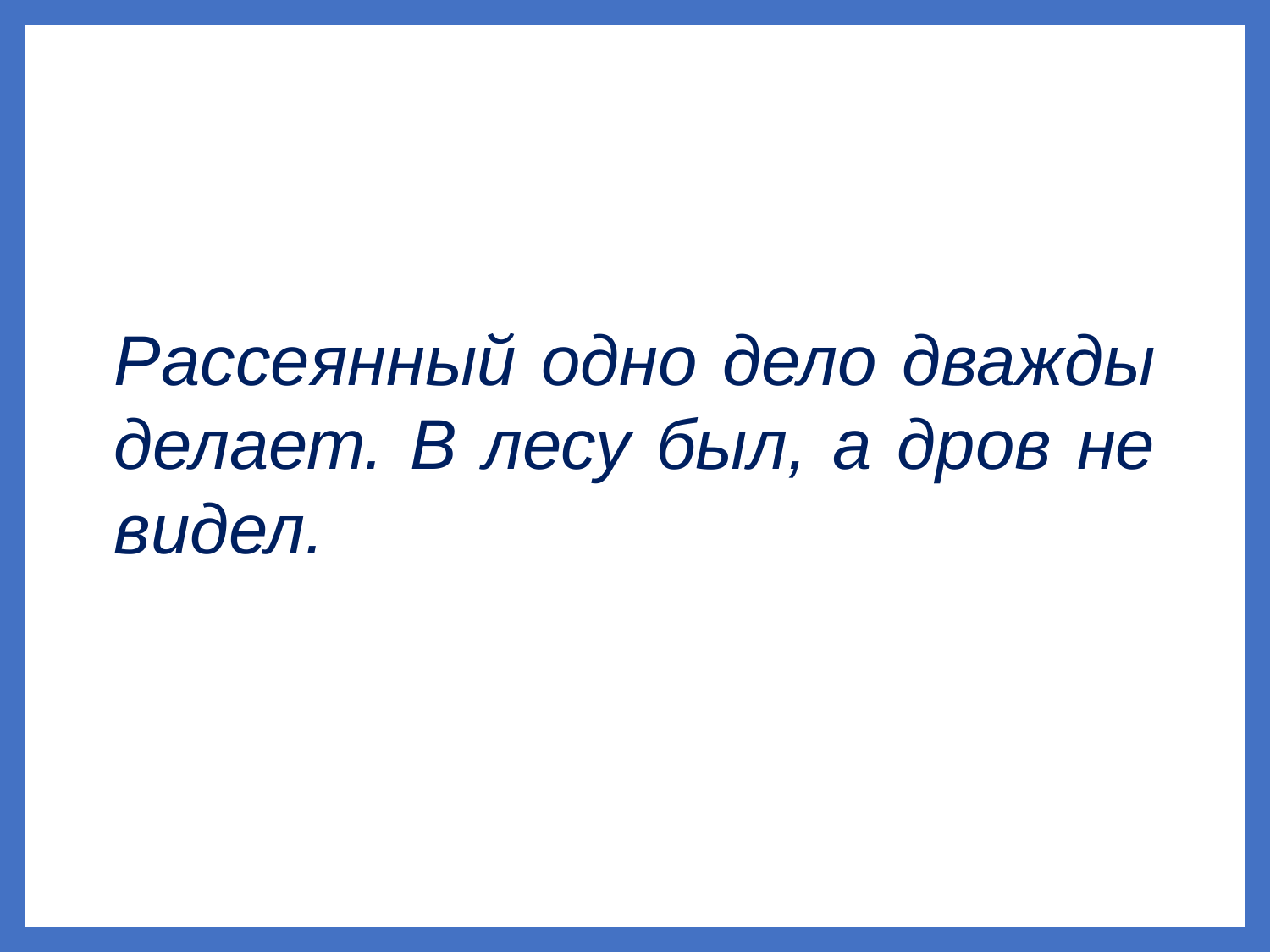

Рассеянный одно дело дважды делает. В лесу был, а дров не видел.